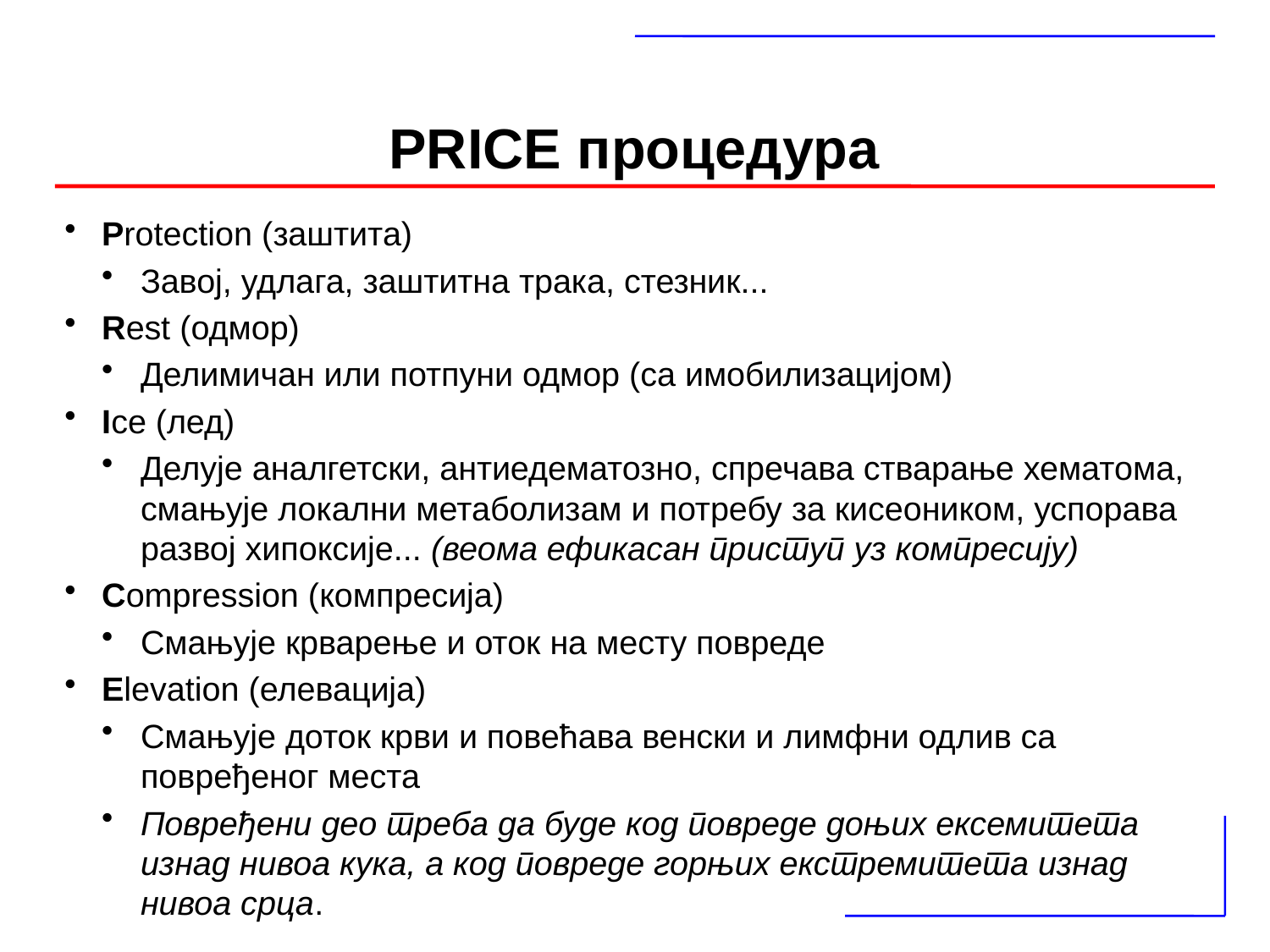

# PRICE процедура
Protection (заштита)
Завој, удлага, заштитна трака, стезник...
Rest (одмор)
Делимичан или потпуни одмор (са имобилизацијом)
Ice (лед)
Делује аналгетски, антиедематозно, спречава стварање хематома, смањује локални метаболизам и потребу за кисеоником, успорава развој хипоксије... (веома ефикасан приступ уз компресију)
Compression (компресија)
Смањује крварење и оток на месту повреде
Elevation (елевација)
Смањује доток крви и повећава венски и лимфни одлив са повређеног места
Повређени део треба да буде код повреде доњих ексемитета изнад нивоа кука, а код повреде горњих екстремитета изнад нивоа срца.